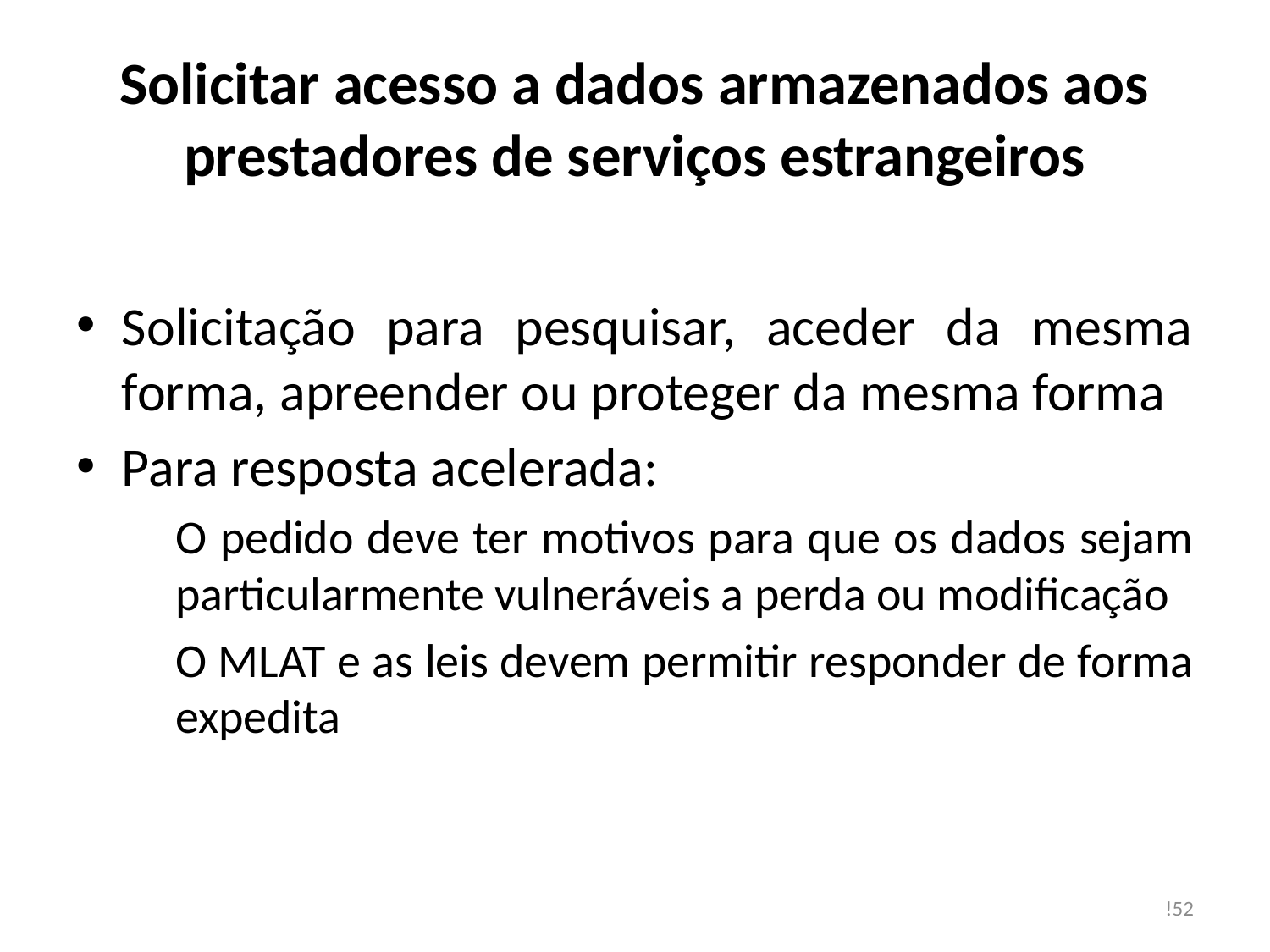

# Solicitar acesso a dados armazenados aos prestadores de serviços estrangeiros
Solicitação para pesquisar, aceder da mesma forma, apreender ou proteger da mesma forma
Para resposta acelerada:
O pedido deve ter motivos para que os dados sejam particularmente vulneráveis a perda ou modificação
O MLAT e as leis devem permitir responder de forma expedita

!52